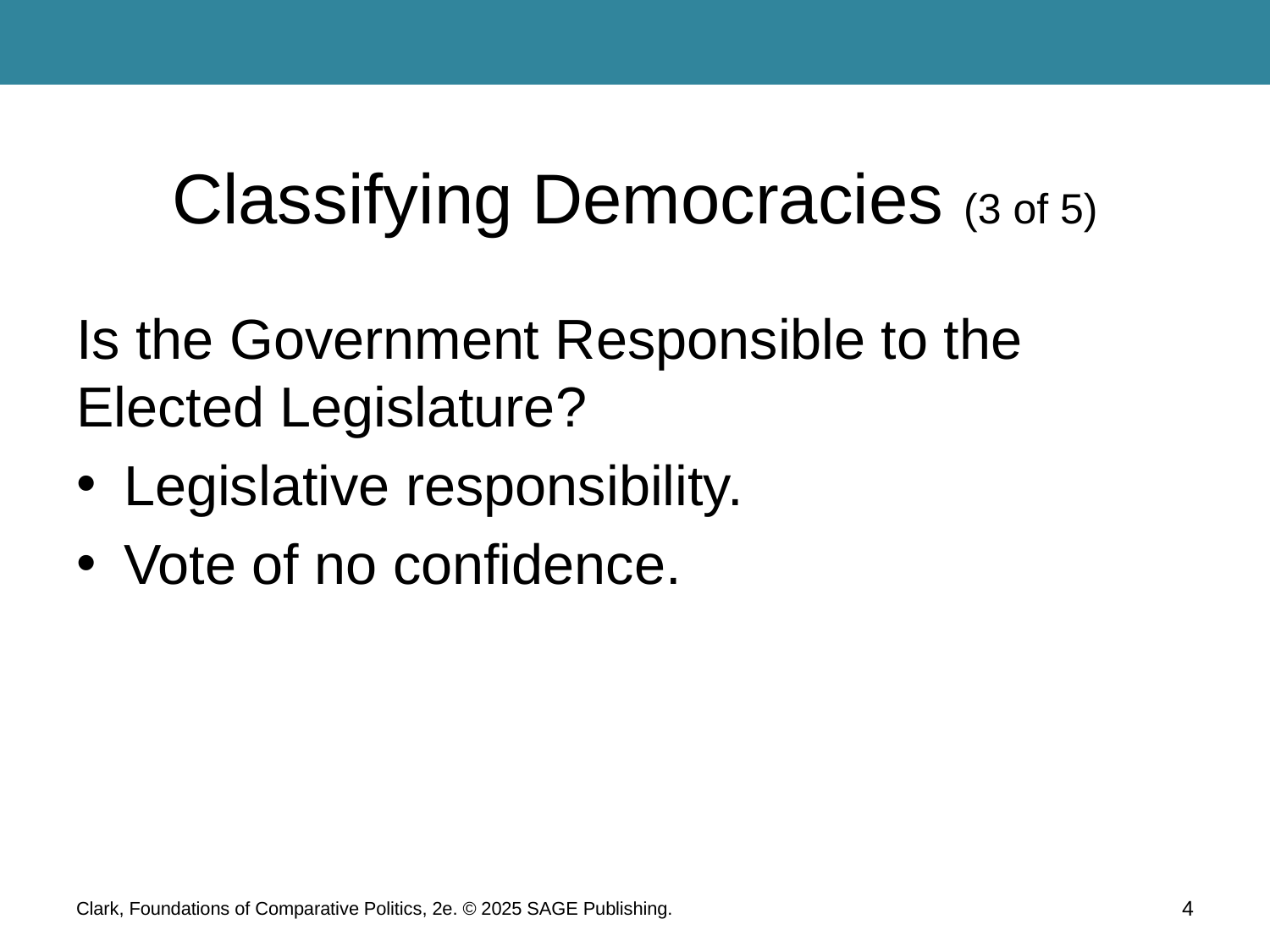

# Classifying Democracies (3 of 5)
Is the Government Responsible to the Elected Legislature?
Legislative responsibility.
Vote of no confidence.
Clark, Foundations of Comparative Politics, 2e. © 2025 SAGE Publishing.
4